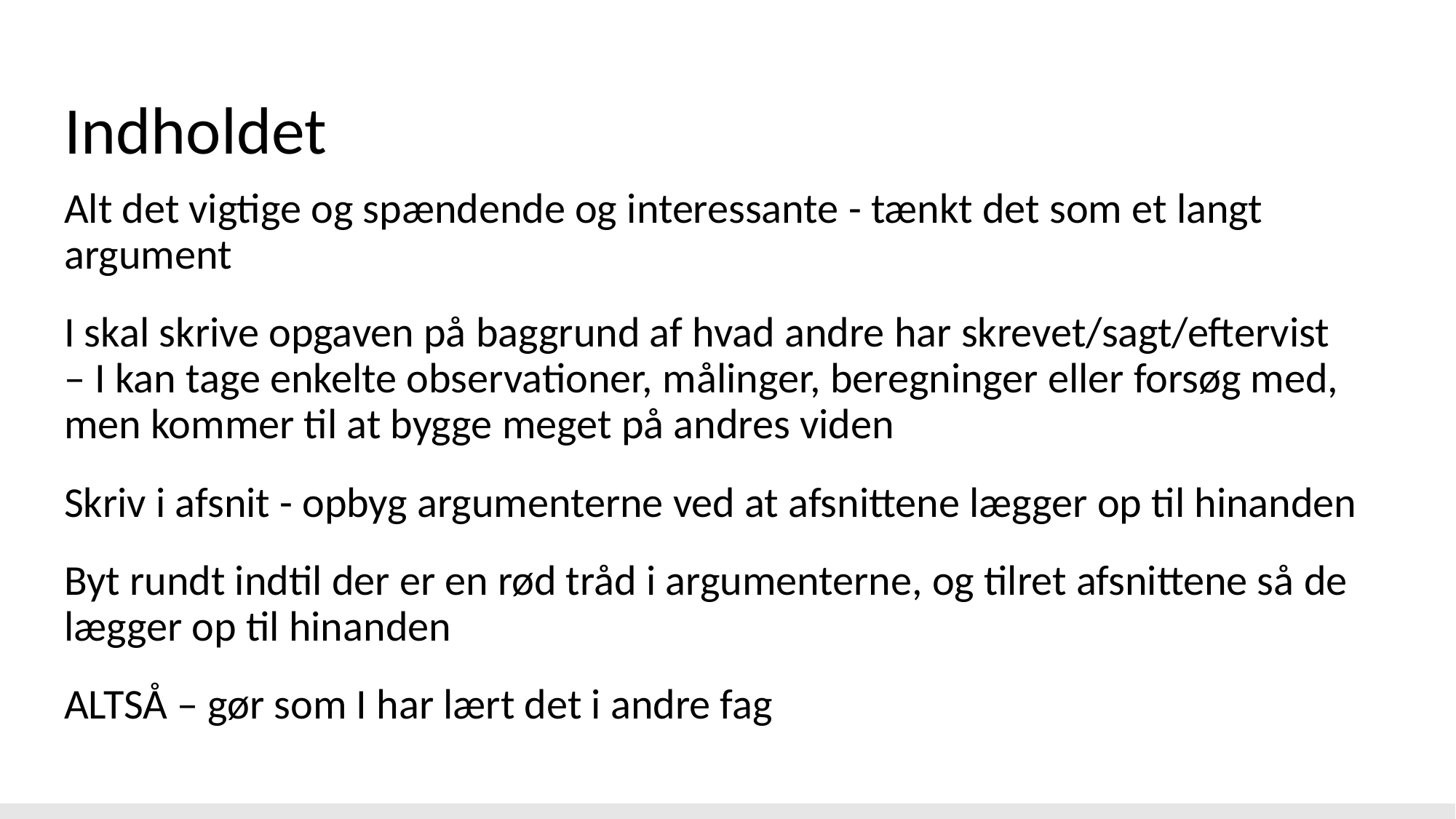

# Indholdet
Alt det vigtige og spændende og interessante - tænkt det som et langt argument
I skal skrive opgaven på baggrund af hvad andre har skrevet/sagt/eftervist
– I kan tage enkelte observationer, målinger, beregninger eller forsøg med, men kommer til at bygge meget på andres viden
Skriv i afsnit - opbyg argumenterne ved at afsnittene lægger op til hinanden
Byt rundt indtil der er en rød tråd i argumenterne, og tilret afsnittene så de lægger op til hinanden
ALTSÅ – gør som I har lært det i andre fag